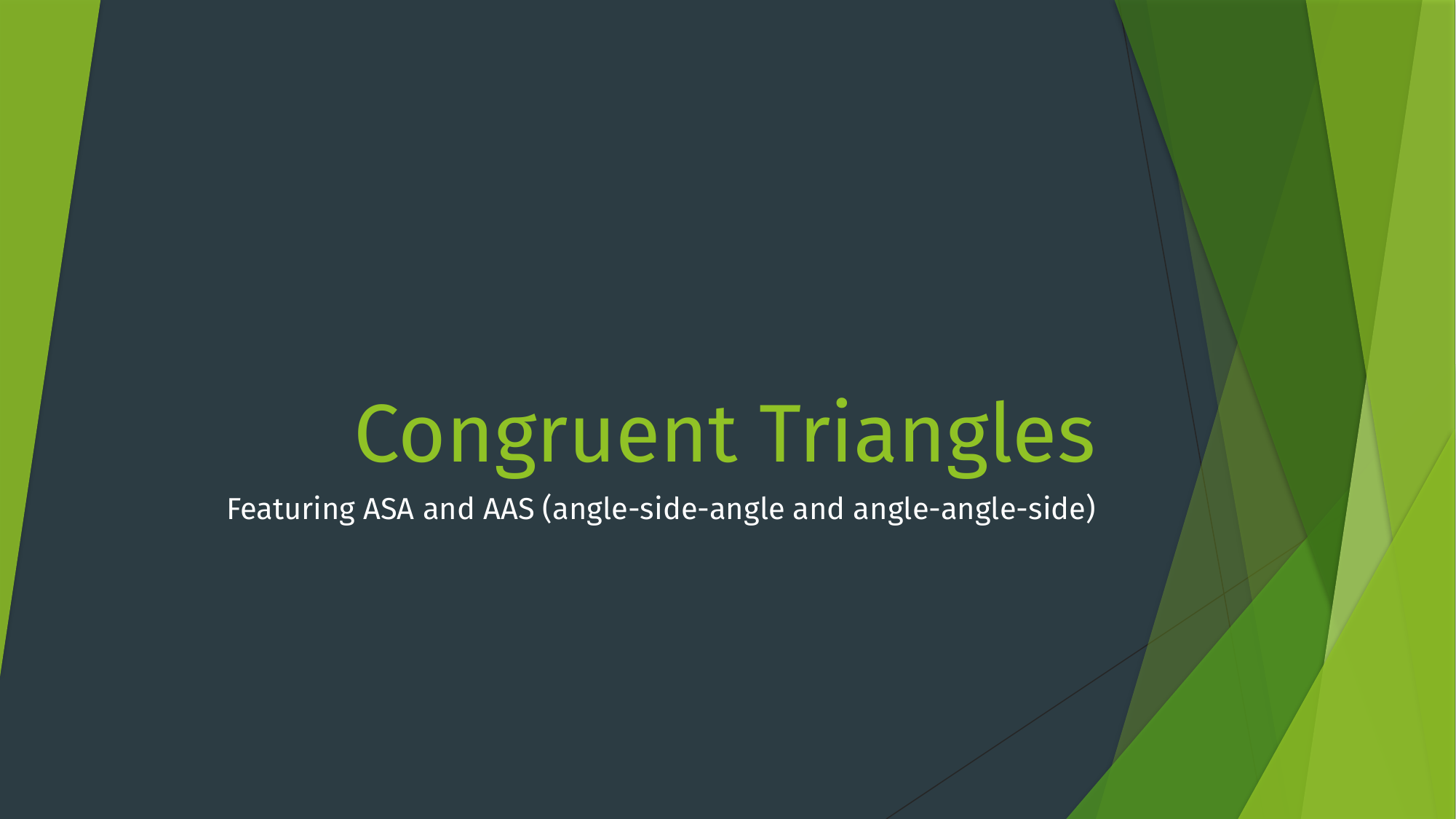

# Congruent Triangles
Featuring ASA and AAS (angle-side-angle and angle-angle-side)